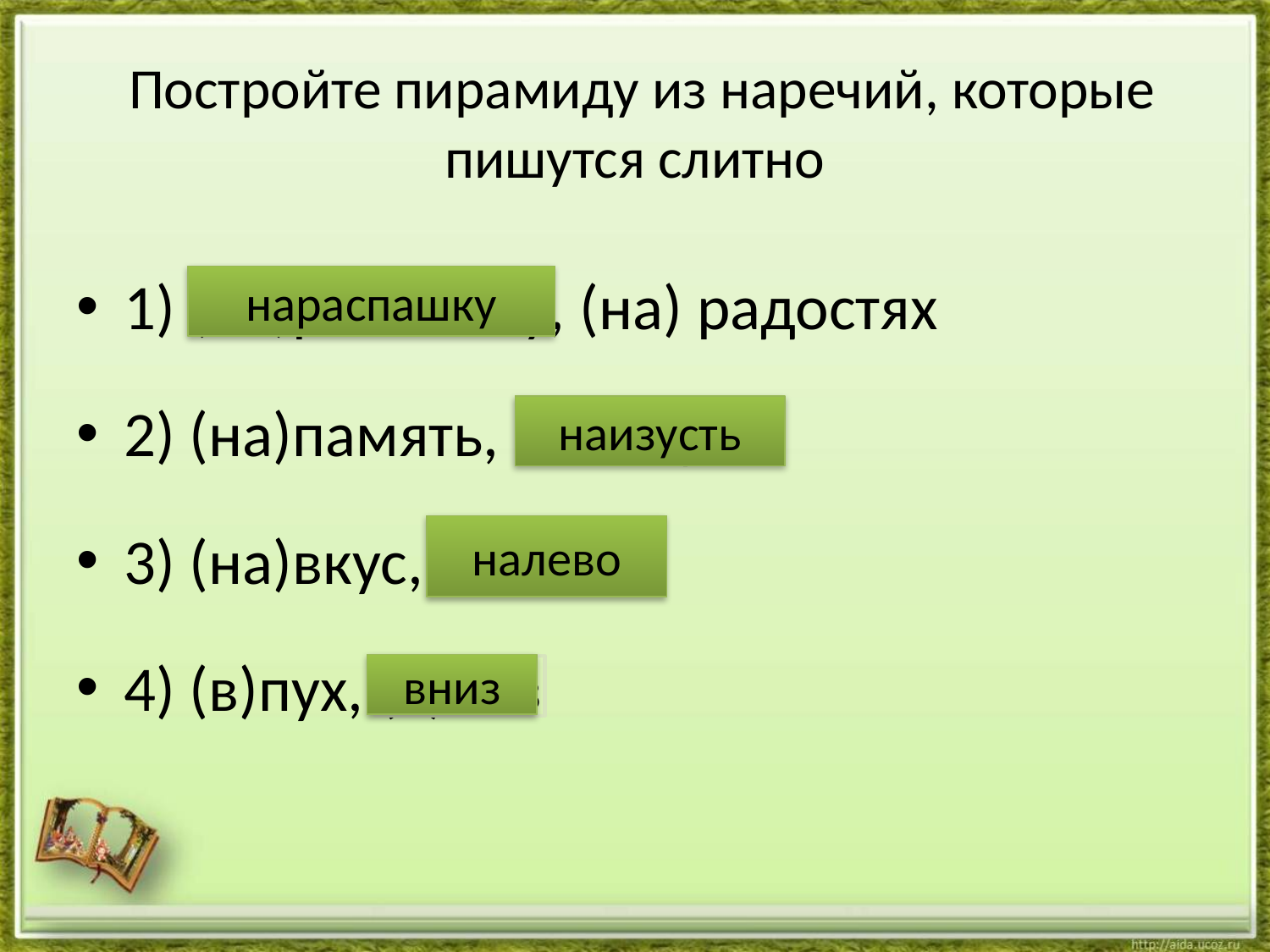

# Постройте пирамиду из наречий, которые пишутся слитно
1) (на)распашку, (на) радостях
2) (на)память, (на)изусть
3) (на)вкус, (на)лево
4) (в)пух, (в)низ

нараспашку
наизусть
налево
вниз